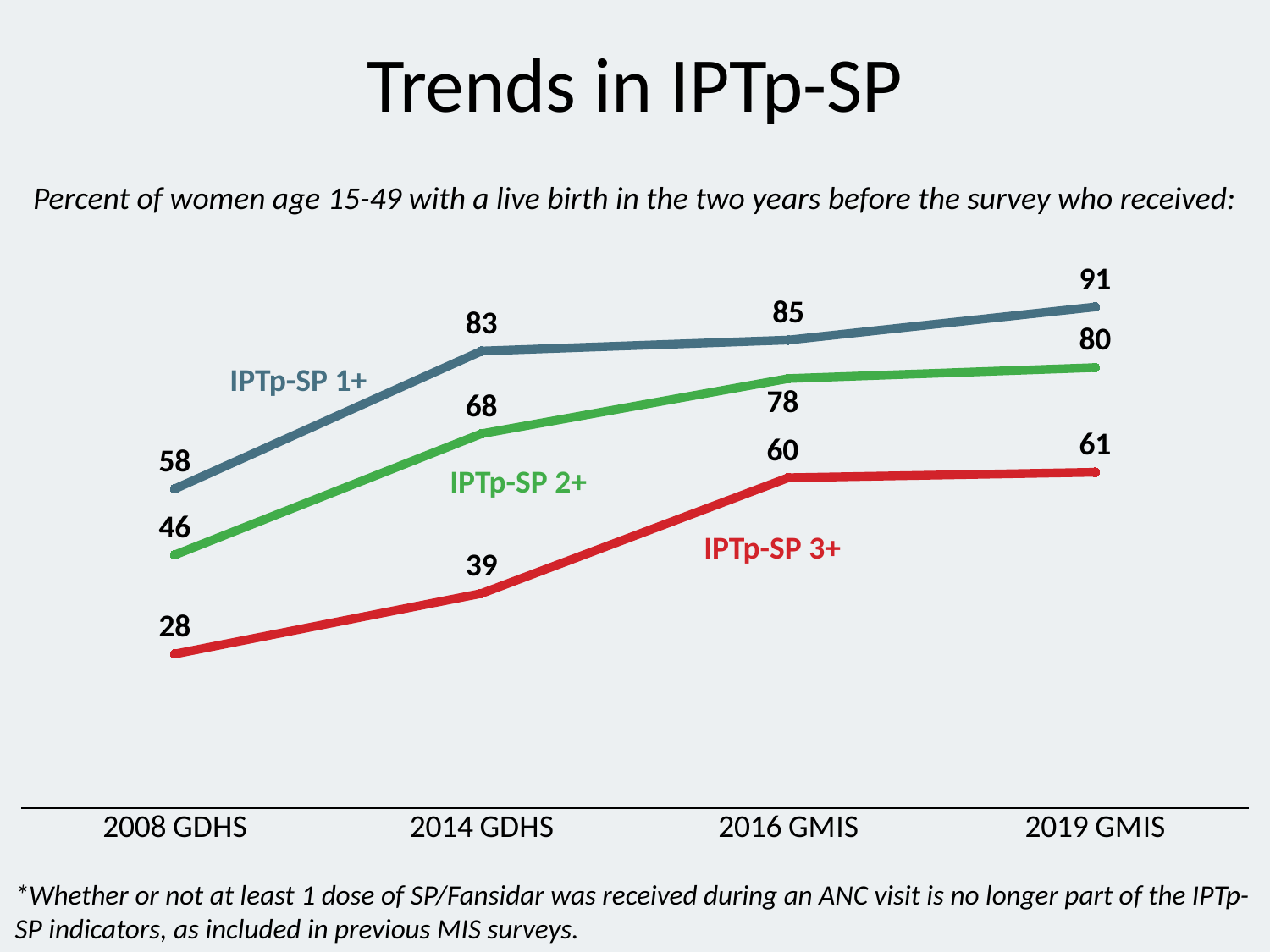

# Trends in IPTp-SP
Percent of women age 15-49 with a live birth in the two years before the survey who received:

### Chart

| Category | Series 1 | Series 2 | Series 3 |
|---|---|---|---|
| 2008 GDHS | 58.0 | 46.0 | 28.0 |
| 2014 GDHS | 83.0 | 68.0 | 39.0 |
| 2016 GMIS | 85.0 | 78.0 | 60.0 |
| 2019 GMIS | 91.0 | 80.0 | 61.0 |
IPTp-SP 1+
IPTp-SP 2+
IPTp-SP 3+
*Whether or not at least 1 dose of SP/Fansidar was received during an ANC visit is no longer part of the IPTp-SP indicators, as included in previous MIS surveys.